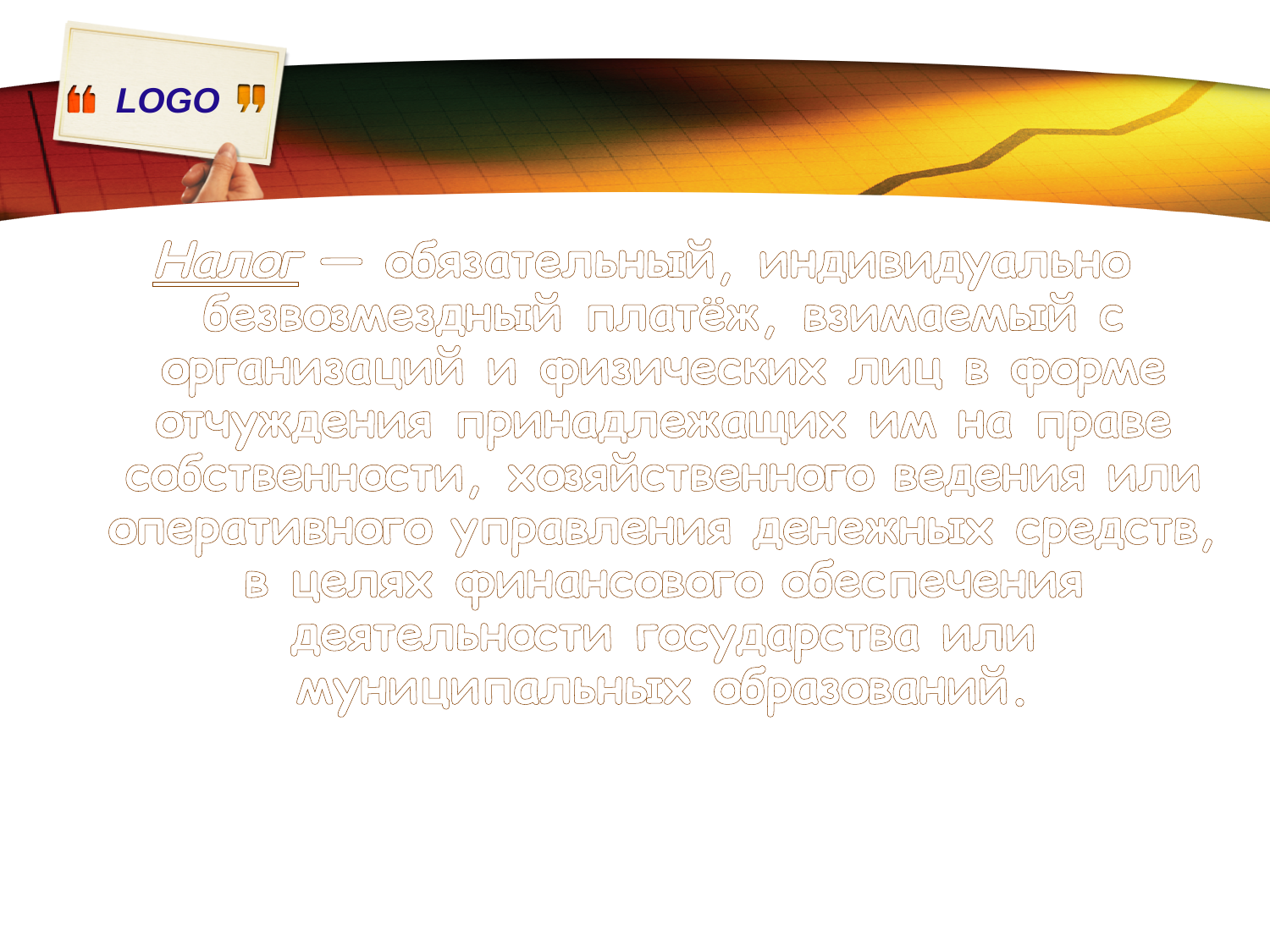

Налог — обязательный, индивидуально безвозмездный платёж, взимаемый с организаций и физических лиц в форме отчуждения принадлежащих им на праве собственности, хозяйственного ведения или оперативного управления денежных средств, в целях финансового обеспечения деятельности государства или муниципальных образований.
(Ст.8 Налогового кодекса РФ)